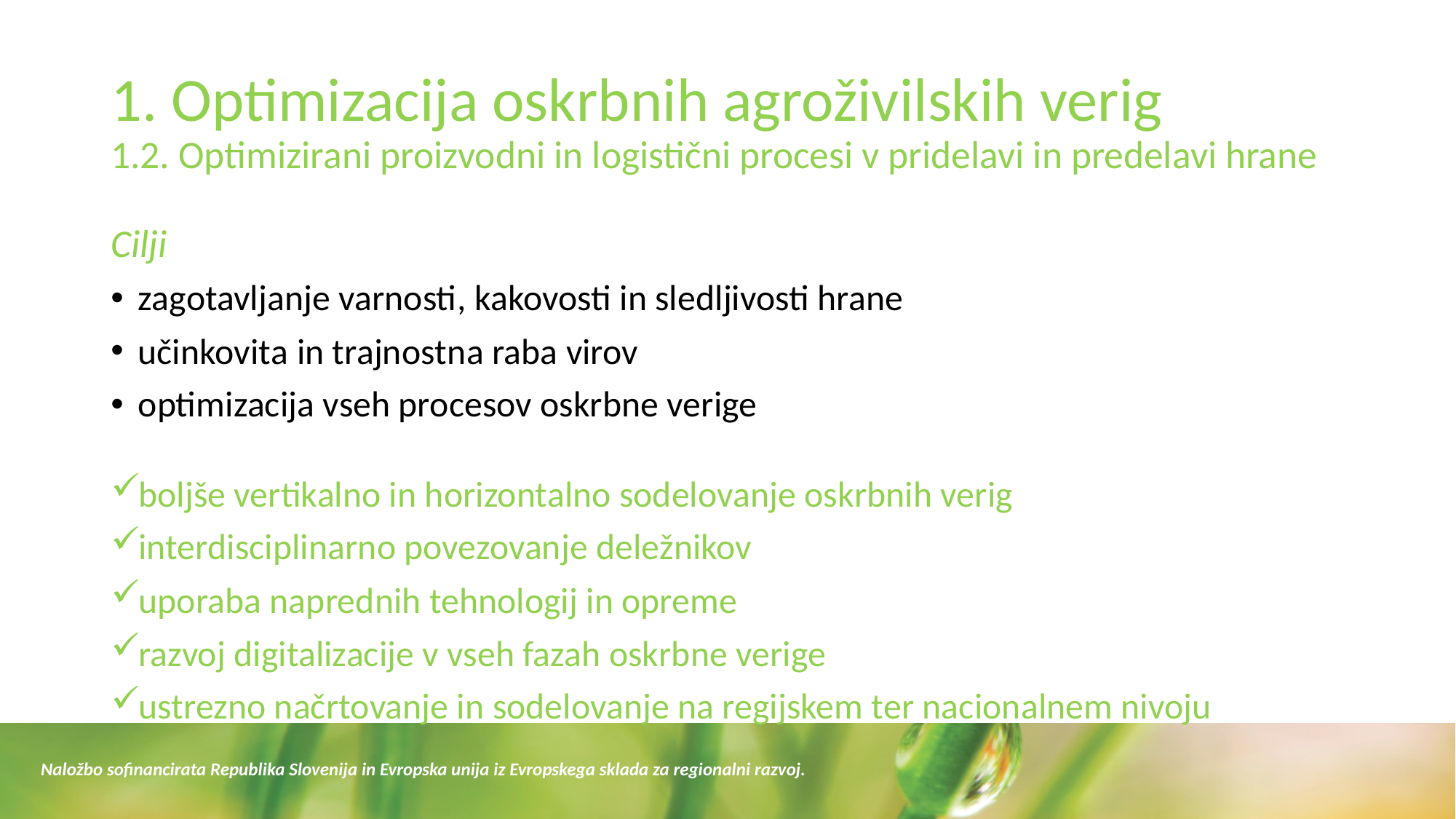

# 1. Optimizacija oskrbnih agroživilskih verig 1.2. Optimizirani proizvodni in logistični procesi v pridelavi in predelavi hrane
Cilji
zagotavljanje varnosti, kakovosti in sledljivosti hrane
učinkovita in trajnostna raba virov
optimizacija vseh procesov oskrbne verige

boljše vertikalno in horizontalno sodelovanje oskrbnih verig
interdisciplinarno povezovanje deležnikov
uporaba naprednih tehnologij in opreme
razvoj digitalizacije v vseh fazah oskrbne verige
ustrezno načrtovanje in sodelovanje na regijskem ter nacionalnem nivoju

Naložbo sofinancirata Republika Slovenija in Evropska unija iz Evropskega sklada za regionalni razvoj.